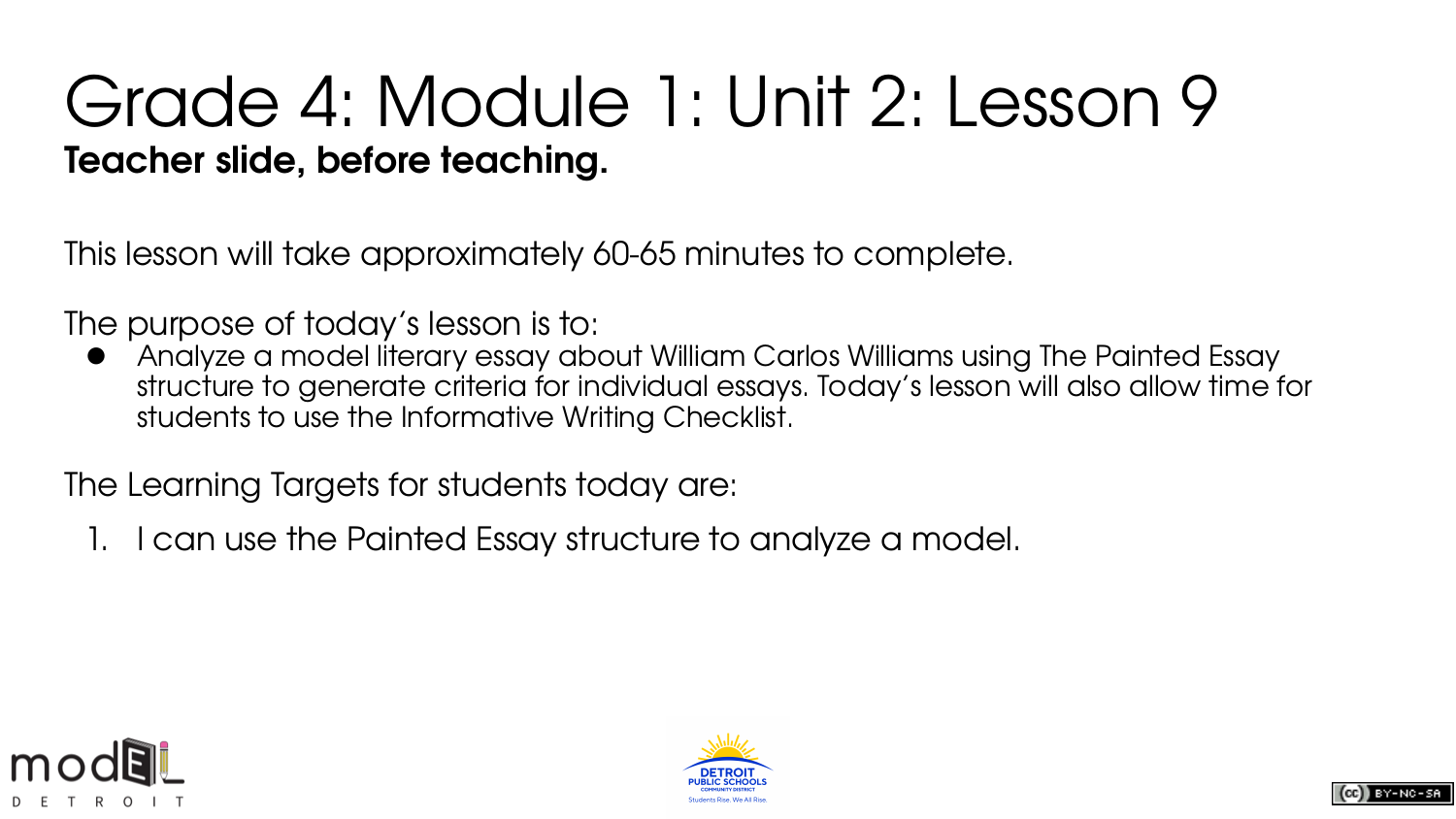

# Grade 4: Module 1: Unit 2: Lesson 9
Teacher slide, before teaching.
This lesson will take approximately 60-65 minutes to complete.

The purpose of today’s lesson is to:
Analyze a model literary essay about William Carlos Williams using The Painted Essay structure to generate criteria for individual essays. Today’s lesson will also allow time for students to use the Informative Writing Checklist.

The Learning Targets for students today are:
I can use the Painted Essay structure to analyze a model.